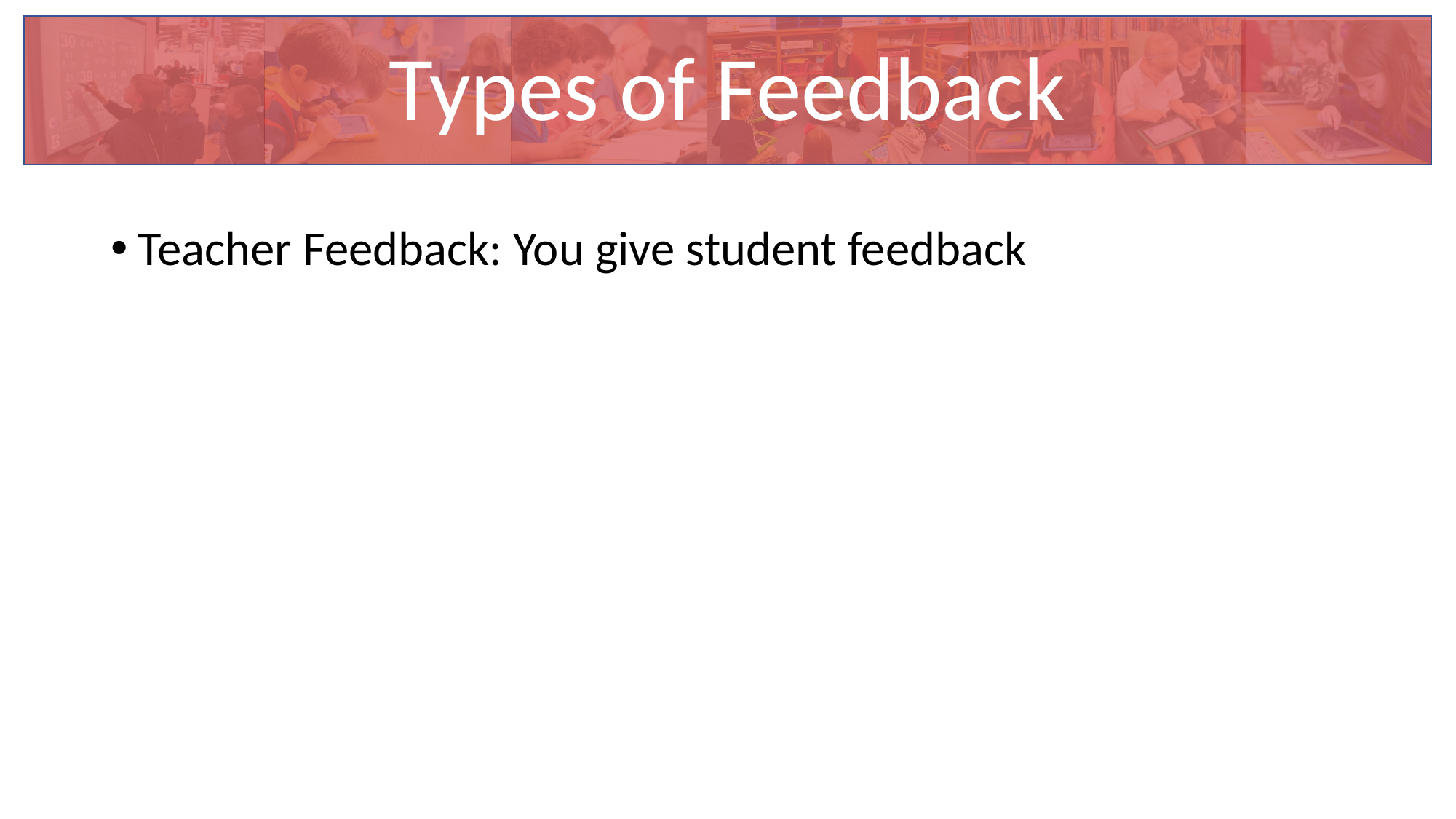

# Types of Feedback
Teacher Feedback: You give student feedback